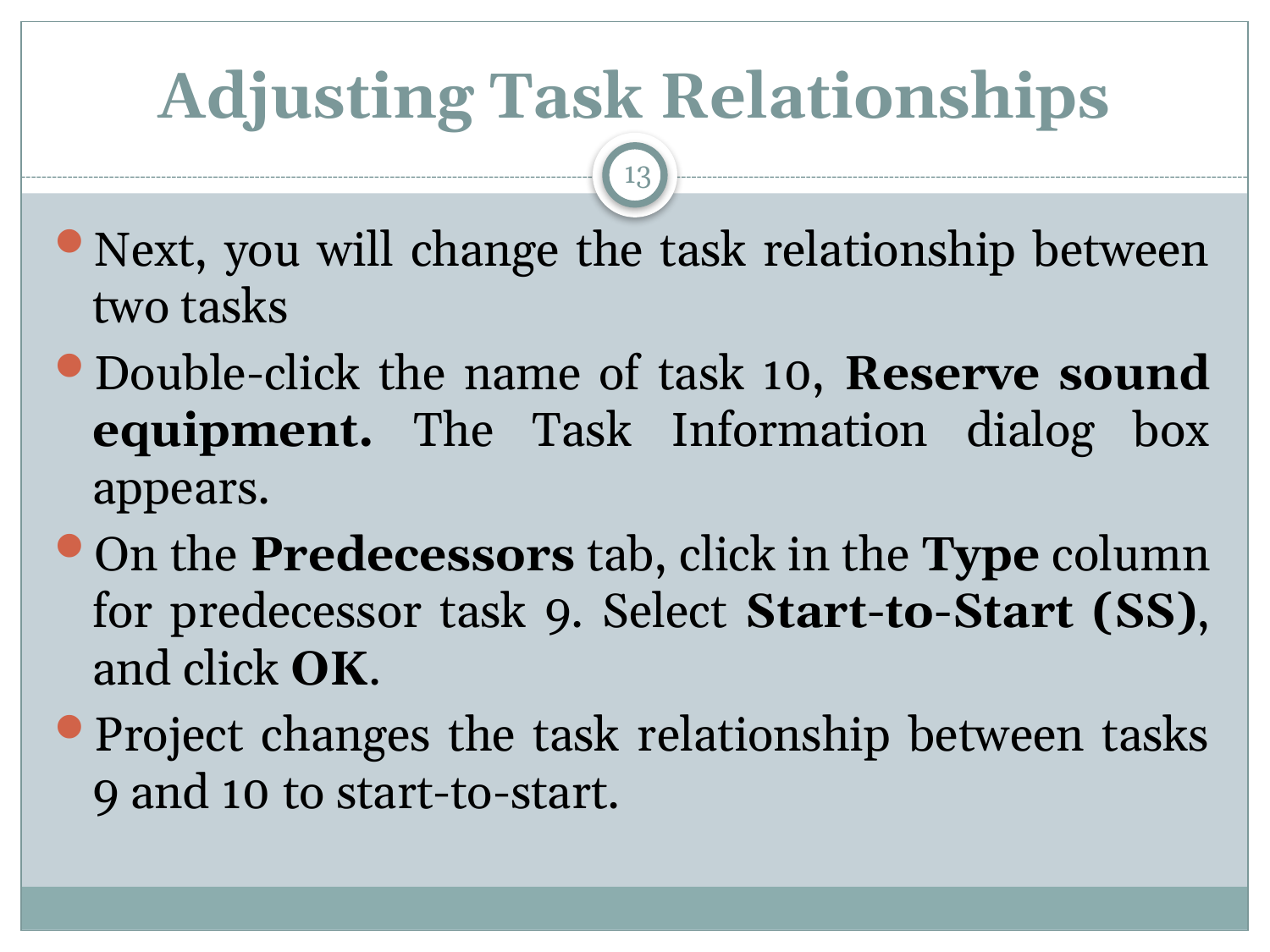

# Adjusting Task Relationships
13
Next, you will change the task relationship between two tasks
Double-click the name of task 10, Reserve sound equipment. The Task Information dialog box appears.
On the Predecessors tab, click in the Type column for predecessor task 9. Select Start-to-Start (SS), and click OK.
Project changes the task relationship between tasks 9 and 10 to start-to-start.